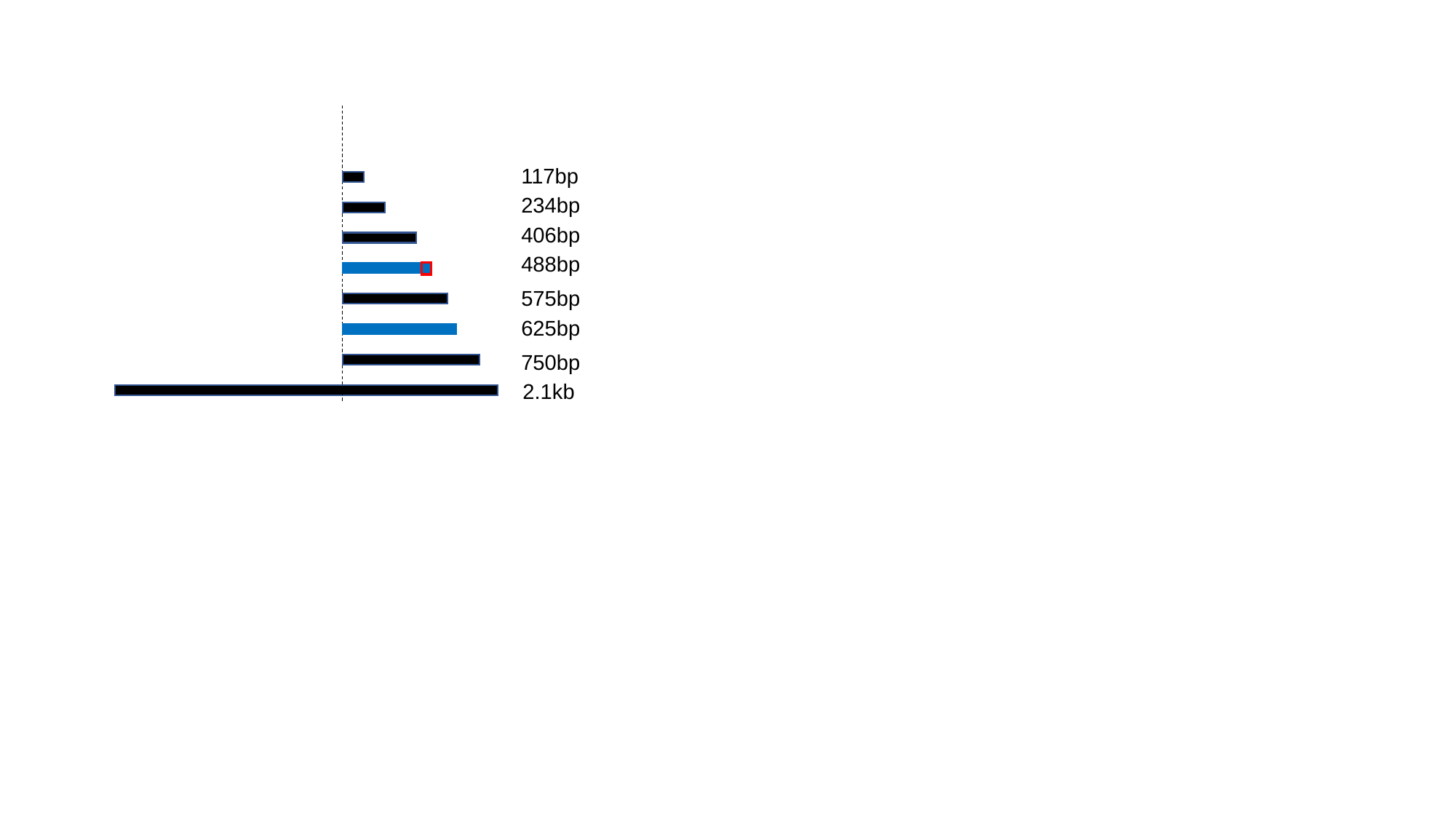

117bp

234bp

406bp

488bp

575bp

625bp

750bp

2.1kb